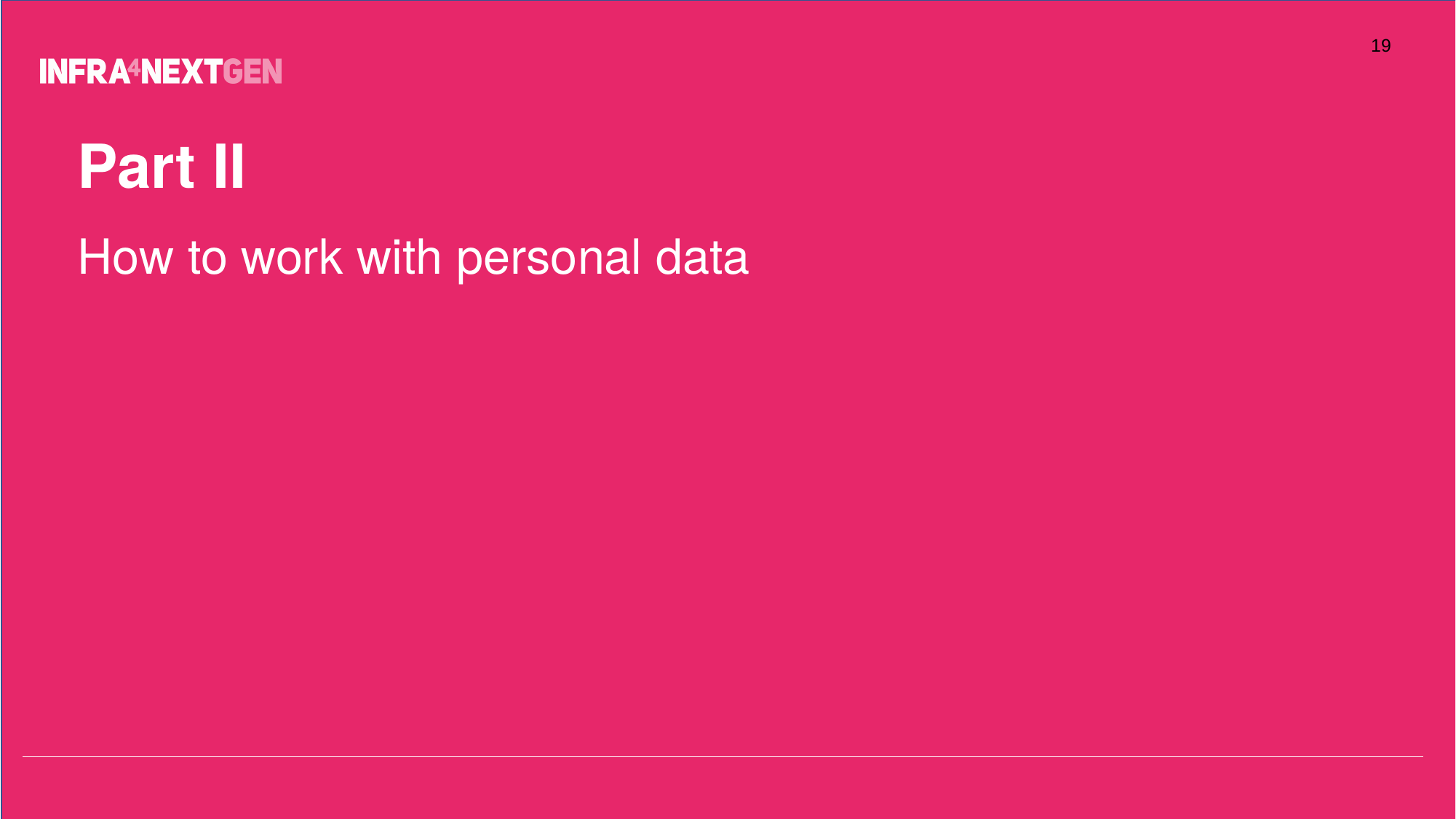

19
# Part II
How to work with personal data